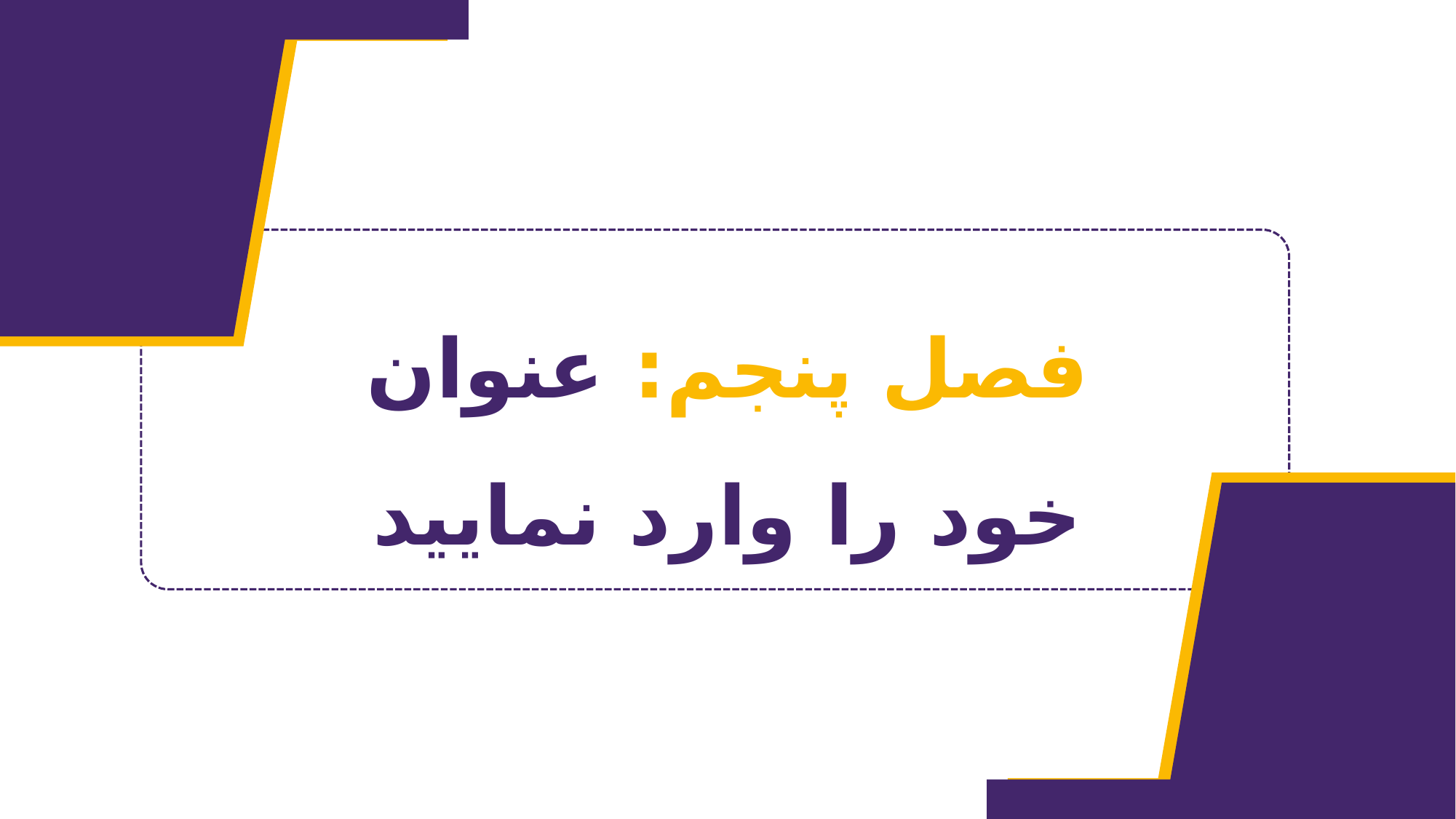

فصل پنجم: عنوان خود را وارد نمایید